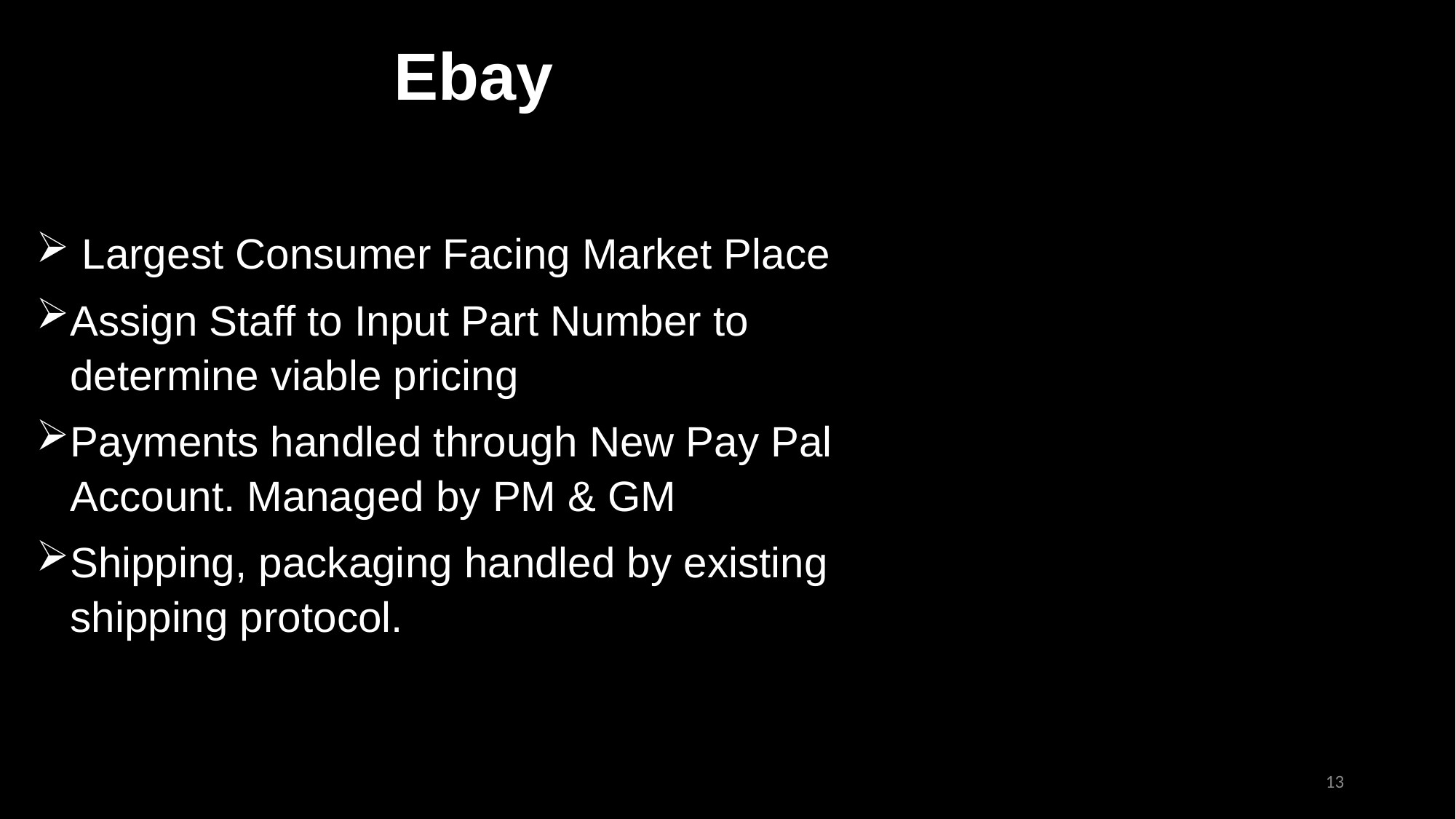

Ebay

 Largest Consumer Facing Market Place
Assign Staff to Input Part Number to determine viable pricing
Payments handled through New Pay Pal Account. Managed by PM & GM
Shipping, packaging handled by existing shipping protocol.
13